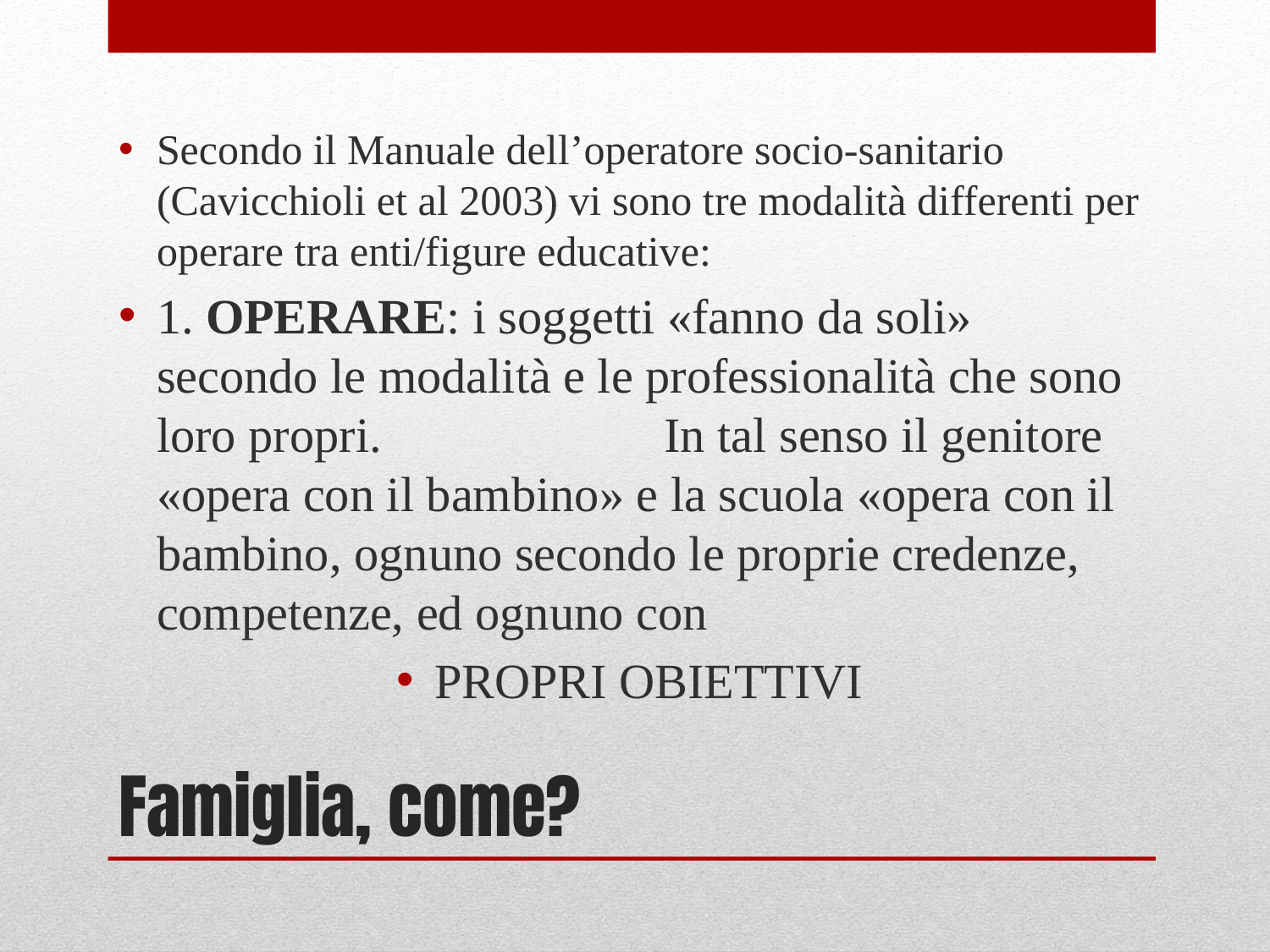

Secondo il Manuale dell’operatore socio-sanitario (Cavicchioli et al 2003) vi sono tre modalità differenti per operare tra enti/figure educative:
1. OPERARE: i soggetti «fanno da soli» secondo le modalità e le professionalità che sono loro propri.                       In tal senso il genitore «opera con il bambino» e la scuola «opera con il bambino, ognuno secondo le proprie credenze, competenze, ed ognuno con
PROPRI OBIETTIVI
# Famiglia, come?